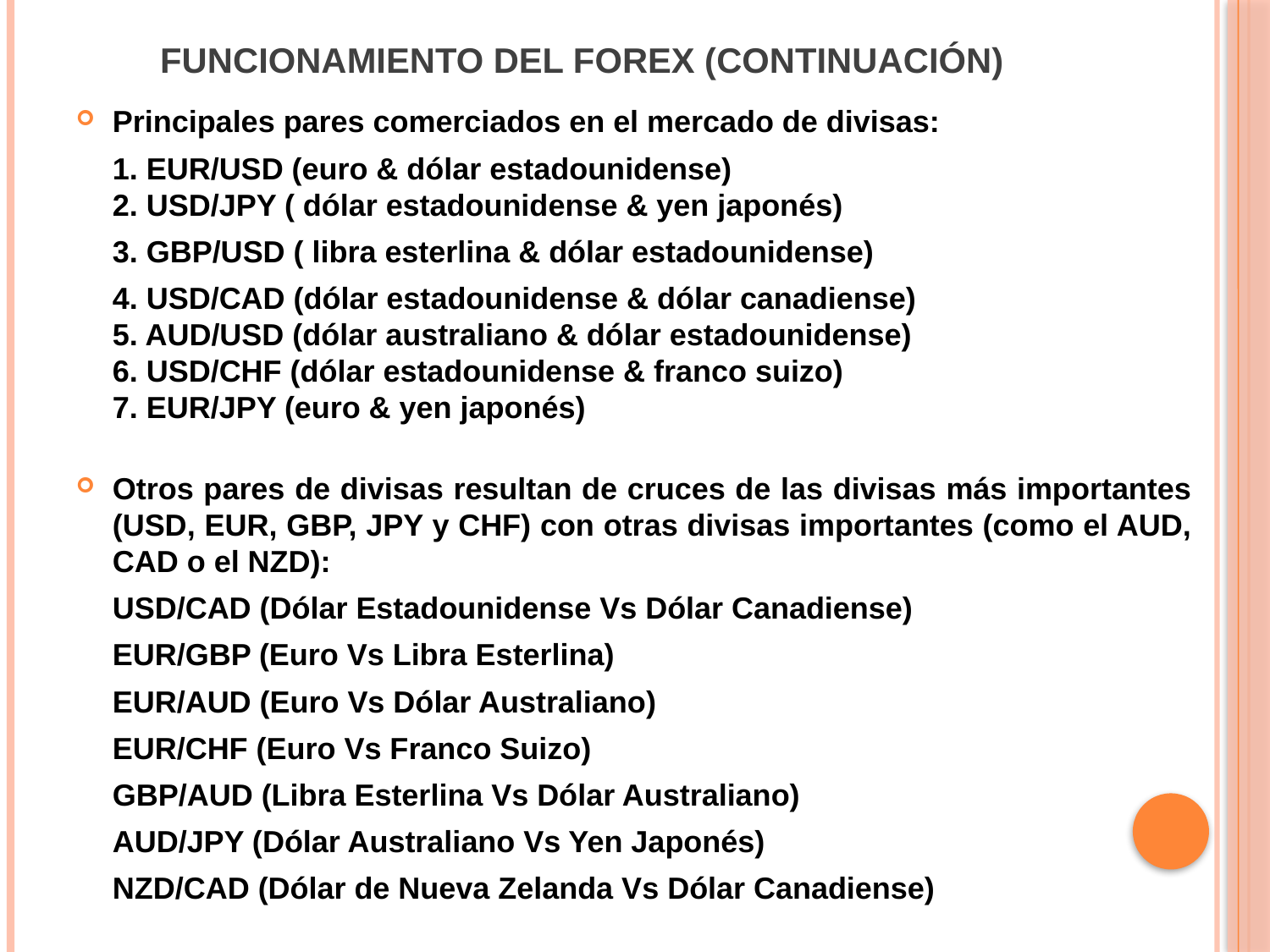

# Funcionamiento del FOREX (continuación)
Principales pares comerciados en el mercado de divisas:
	1. EUR/USD (euro & dólar estadounidense)
2. USD/JPY ( dólar estadounidense & yen japonés)
	3. GBP/USD ( libra esterlina & dólar estadounidense)
	4. USD/CAD (dólar estadounidense & dólar canadiense)
5. AUD/USD (dólar australiano & dólar estadounidense)
6. USD/CHF (dólar estadounidense & franco suizo)
7. EUR/JPY (euro & yen japonés)

Otros pares de divisas resultan de cruces de las divisas más importantes (USD, EUR, GBP, JPY y CHF) con otras divisas importantes (como el AUD, CAD o el NZD):
	USD/CAD (Dólar Estadounidense Vs Dólar Canadiense)
	EUR/GBP (Euro Vs Libra Esterlina)
	EUR/AUD (Euro Vs Dólar Australiano)
	EUR/CHF (Euro Vs Franco Suizo)
	GBP/AUD (Libra Esterlina Vs Dólar Australiano)
	AUD/JPY (Dólar Australiano Vs Yen Japonés)
	NZD/CAD (Dólar de Nueva Zelanda Vs Dólar Canadiense)